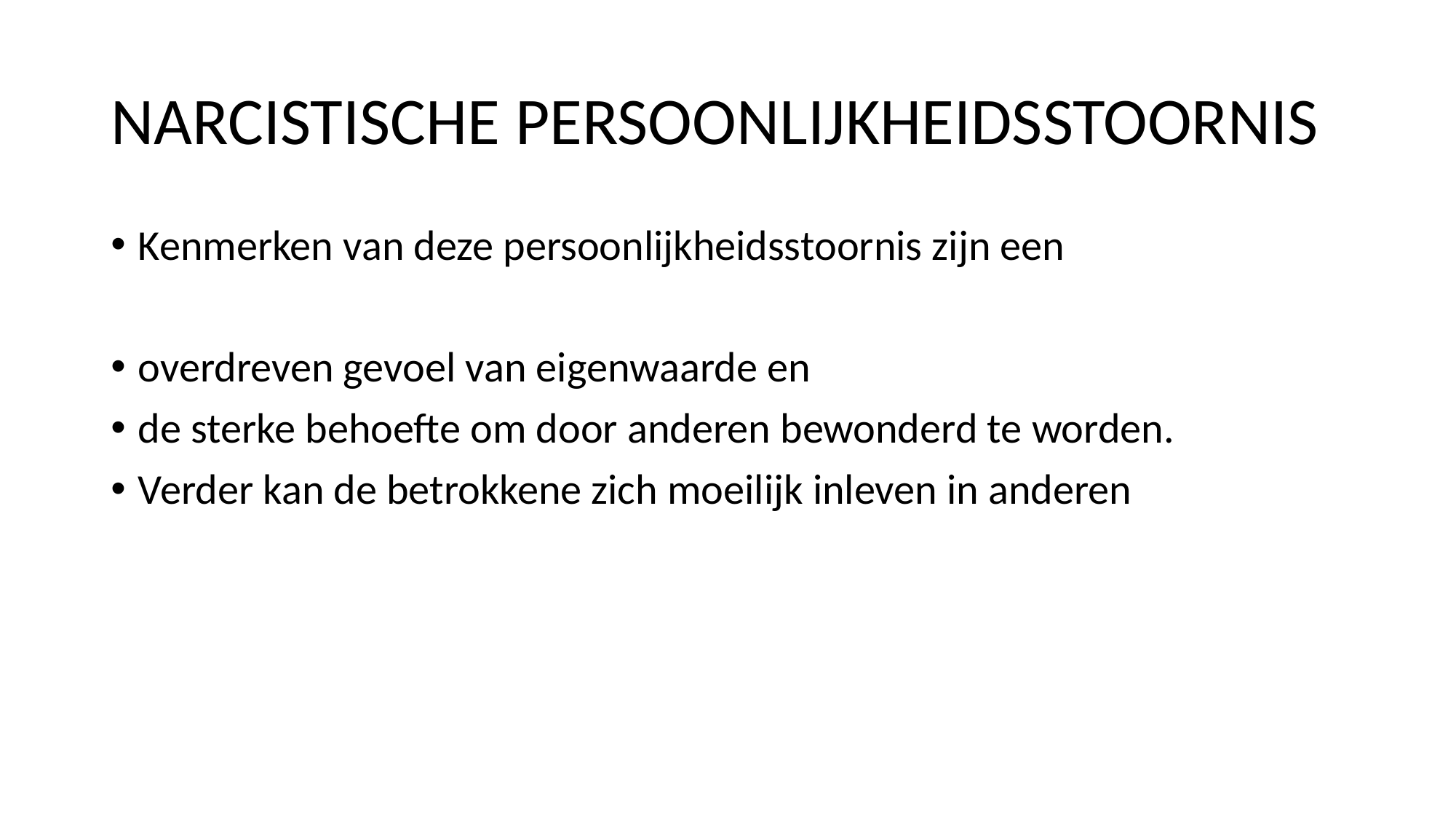

# Narcistische persoonlijkheidsstoornis
Kenmerken van deze persoonlijkheidsstoornis zijn een

overdreven gevoel van eigenwaarde en
de sterke behoefte om door anderen bewonderd te worden.
Verder kan de betrokkene zich moeilijk inleven in anderen